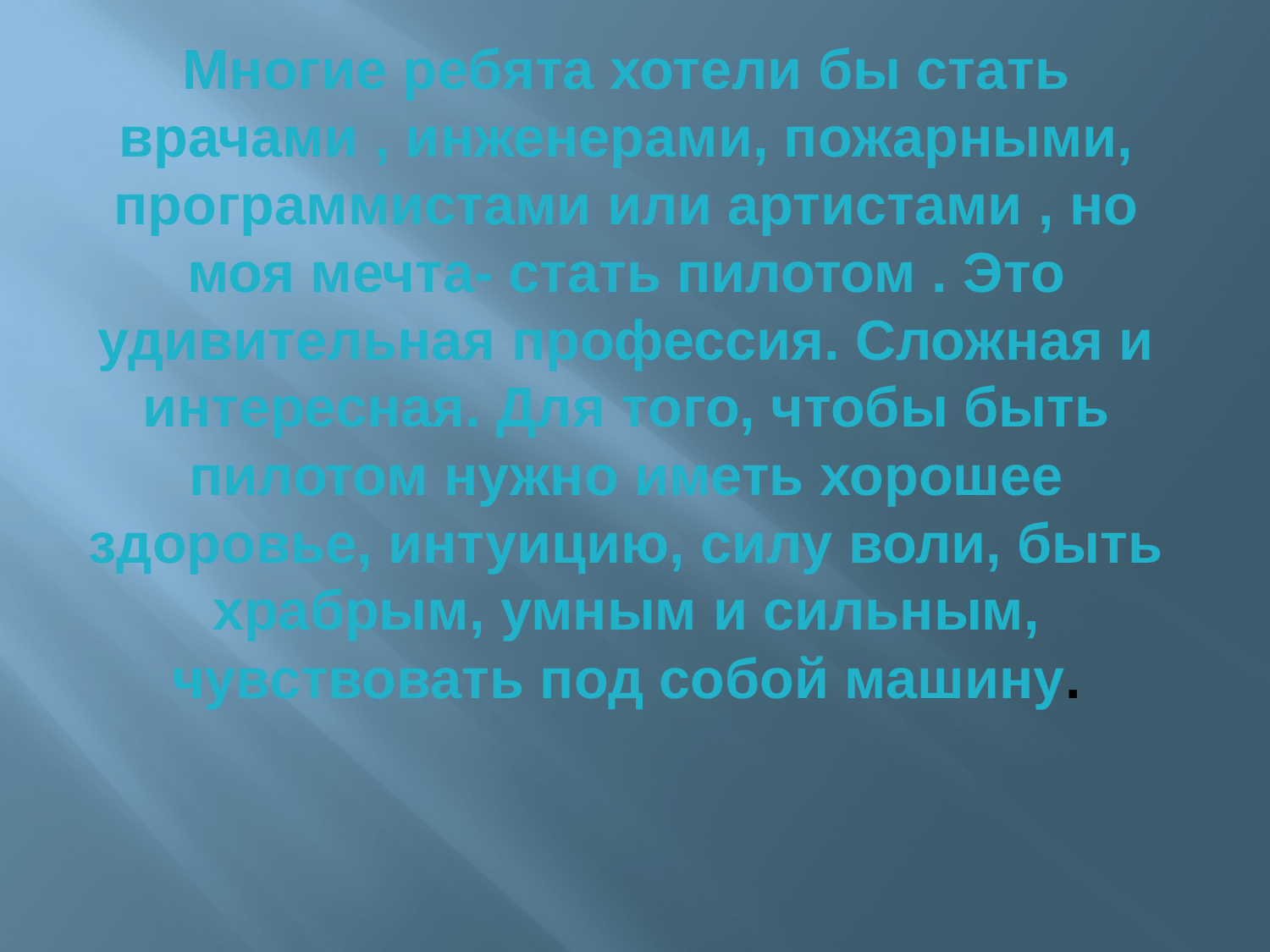

# Многие ребята хотели бы стать врачами , инженерами, пожарными, программистами или артистами , но моя мечта- стать пилотом . Это удивительная профессия. Сложная и интересная. Для того, чтобы быть пилотом нужно иметь хорошее здоровье, интуицию, силу воли, быть храбрым, умным и сильным, чувствовать под собой машину.